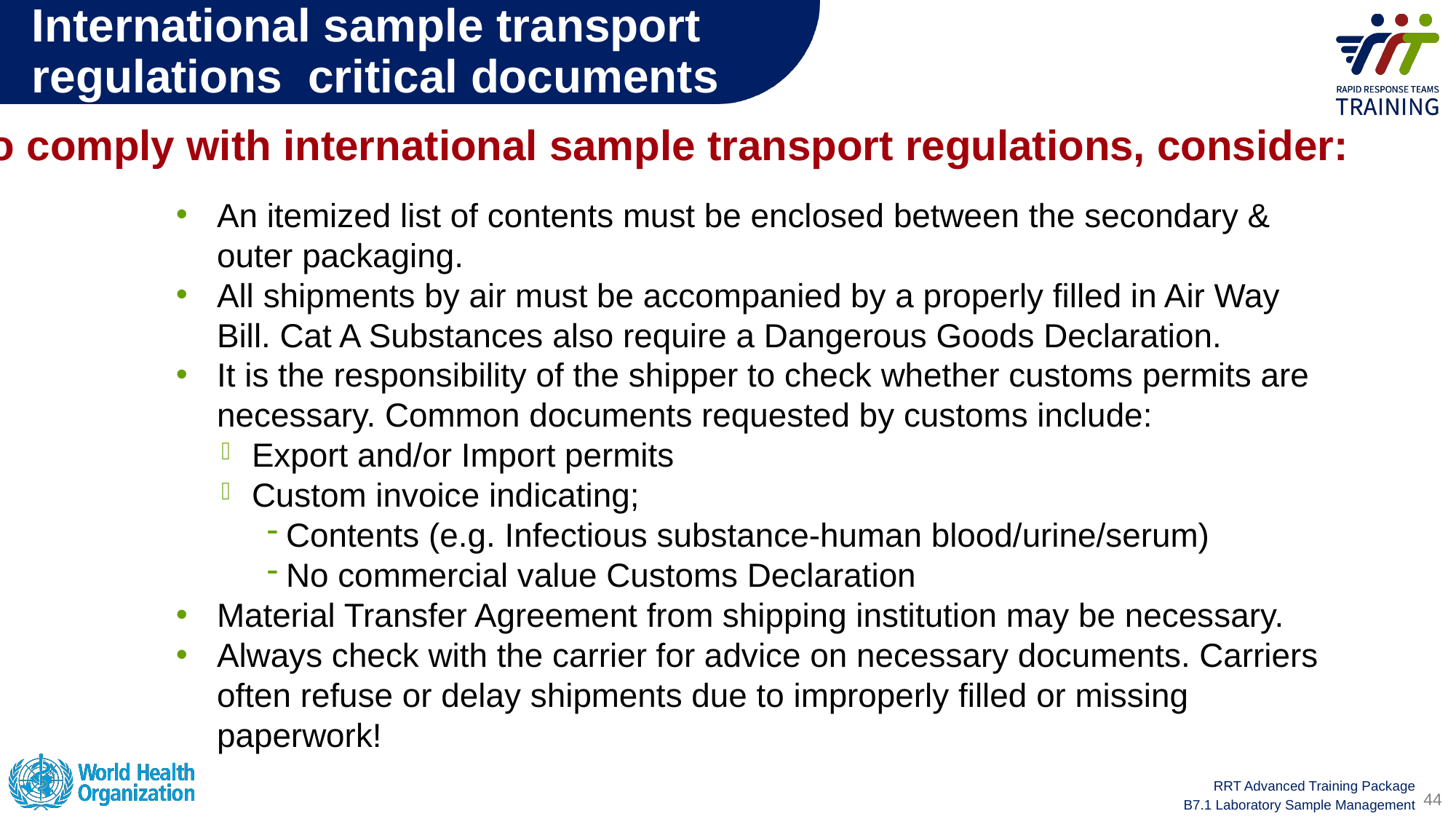

# International sample transport  regulations  critical documents
To comply with international sample transport regulations, consider:
An itemized list of contents must be enclosed between the secondary & outer packaging.
All shipments by air must be accompanied by a properly filled in Air Way Bill. Cat A Substances also require a Dangerous Goods Declaration.
It is the responsibility of the shipper to check whether customs permits are necessary. Common documents requested by customs include:
Export and/or Import permits
Custom invoice indicating;
Contents (e.g. Infectious substance-human blood/urine/serum)
No commercial value Customs Declaration
Material Transfer Agreement from shipping institution may be necessary.
Always check with the carrier for advice on necessary documents. Carriers often refuse or delay shipments due to improperly filled or missing paperwork!